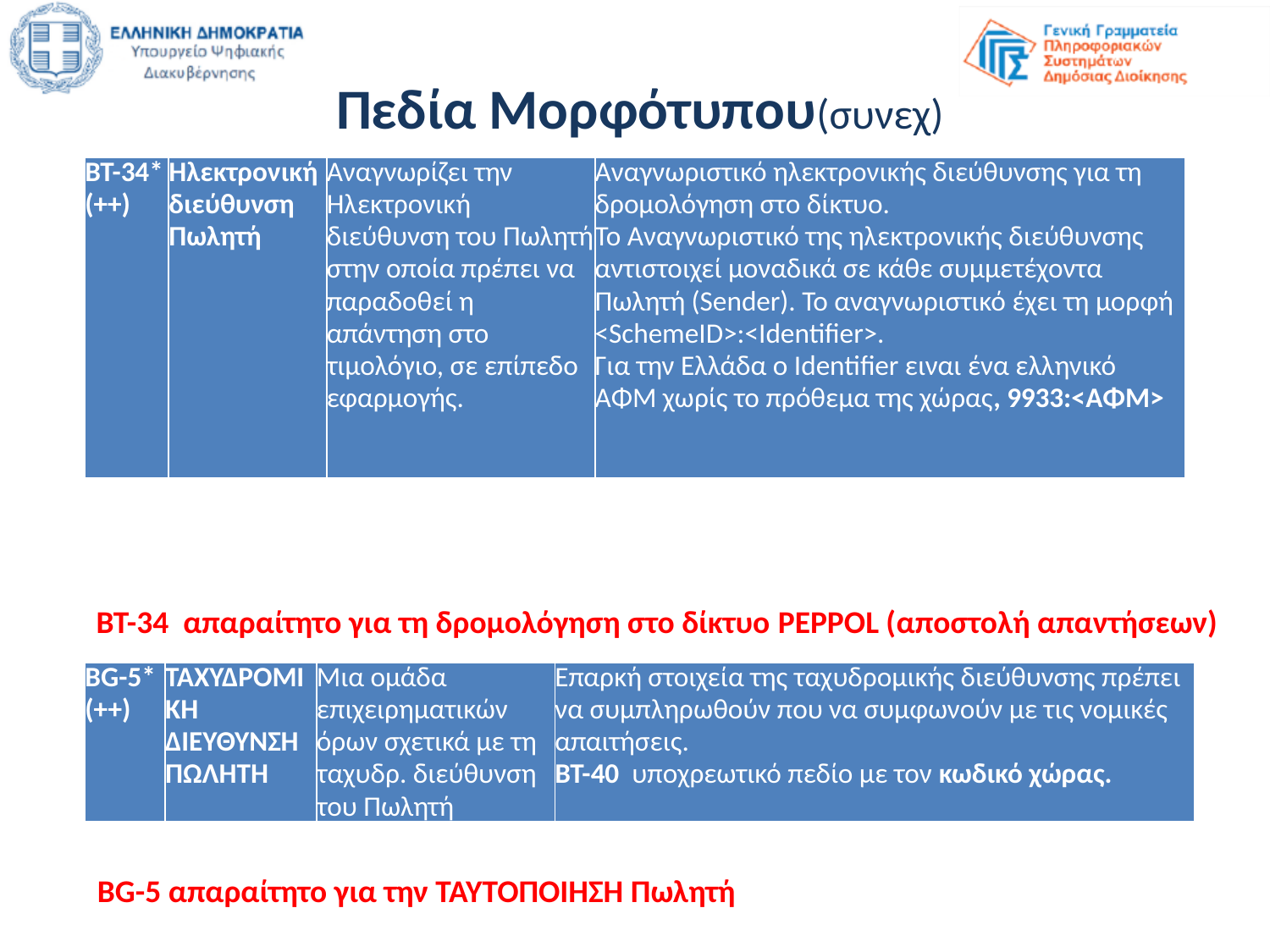

Πεδία Μορφότυπου(συνεχ)
| BT-34\* (++) | Ηλεκτρονική διεύθυνση Πωλητή | Αναγνωρίζει την Ηλεκτρονική διεύθυνση του Πωλητή στην οποία πρέπει να παραδοθεί η απάντηση στο τιμολόγιο, σε επίπεδο εφαρμογής. | Αναγνωριστικό ηλεκτρονικής διεύθυνσης για τη δρομολόγηση στο δίκτυο. Το Αναγνωριστικό της ηλεκτρονικής διεύθυνσης αντιστοιχεί μοναδικά σε κάθε συμμετέχοντα Πωλητή (Sender). Το αναγνωριστικό έχει τη μορφή <SchemeID>:<Identifier>. Για την Ελλάδα ο Identifier ειναι ένα ελληνικό ΑΦΜ χωρίς το πρόθεμα της χώρας, 9933:<ΑΦΜ> |
| --- | --- | --- | --- |
BT-34  απαραίτητο για τη δρομολόγηση στο δίκτυο PEPPOL (αποστολή απαντήσεων)
| BG-5\* (++) | ΤΑΧΥΔΡΟΜΙΚΗ ΔΙΕΥΘΥΝΣΗ ΠΩΛΗΤΗ | Μια ομάδα επιχειρηματικών όρων σχετικά με τη ταχυδρ. διεύθυνση του Πωλητή | Επαρκή στοιχεία της ταχυδρομικής διεύθυνσης πρέπει να συμπληρωθούν που να συμφωνούν με τις νομικές απαιτήσεις. BT-40 υποχρεωτικό πεδίο με τον κωδικό χώρας. |
| --- | --- | --- | --- |
BG-5 απαραίτητο για την ΤΑΥΤΟΠΟΙΗΣΗ Πωλητή